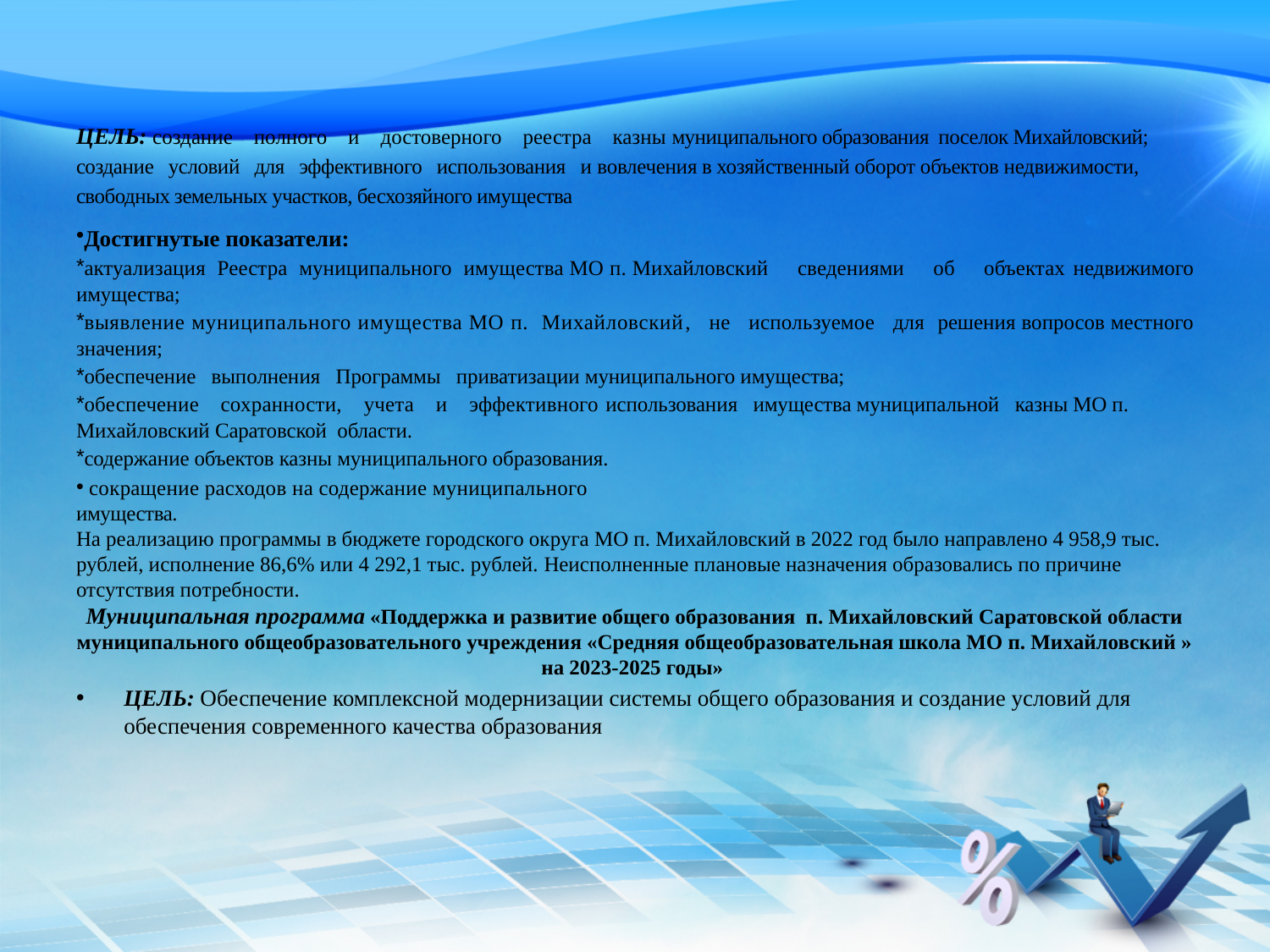

ЦЕЛЬ: создание    полного    и    достоверного    реестра    казны муниципального образования  поселок Михайловский; создание   условий   для   эффективного   использования   и вовлечения в хозяйственный оборот объектов недвижимости, свободных земельных участков, бесхозяйного имущества
Достигнутые показатели:
актуализация  Реестра  муниципального  имущества МО п. Михайловский     сведениями     об     объектах недвижимого имущества;
выявление муниципального имущества МО п.  Михайловский,   не   используемое   для  решения вопросов местного значения;
обеспечение   выполнения   Программы   приватизации муниципального имущества;
обеспечение    сохранности,    учета    и    эффективного использования   имущества муниципальной   казны МО п.  Михайловский Саратовской  области.
содержание объектов казны муниципального образования.
 сокращение расходов на содержание муниципального
имущества.
На реализацию программы в бюджете городского округа МО п. Михайловский в 2022 год было направлено 4 958,9 тыс. рублей, исполнение 86,6% или 4 292,1 тыс. рублей. Неисполненные плановые назначения образовались по причине отсутствия потребности.
Муниципальная программа «Поддержка и развитие общего образования  п. Михайловский Саратовской области муниципального общеобразовательного учреждения «Средняя общеобразовательная школа МО п. Михайловский » на 2023-2025 годы»
ЦЕЛЬ: Обеспечение комплексной модернизации системы общего образования и создание условий для обеспечения современного качества образования